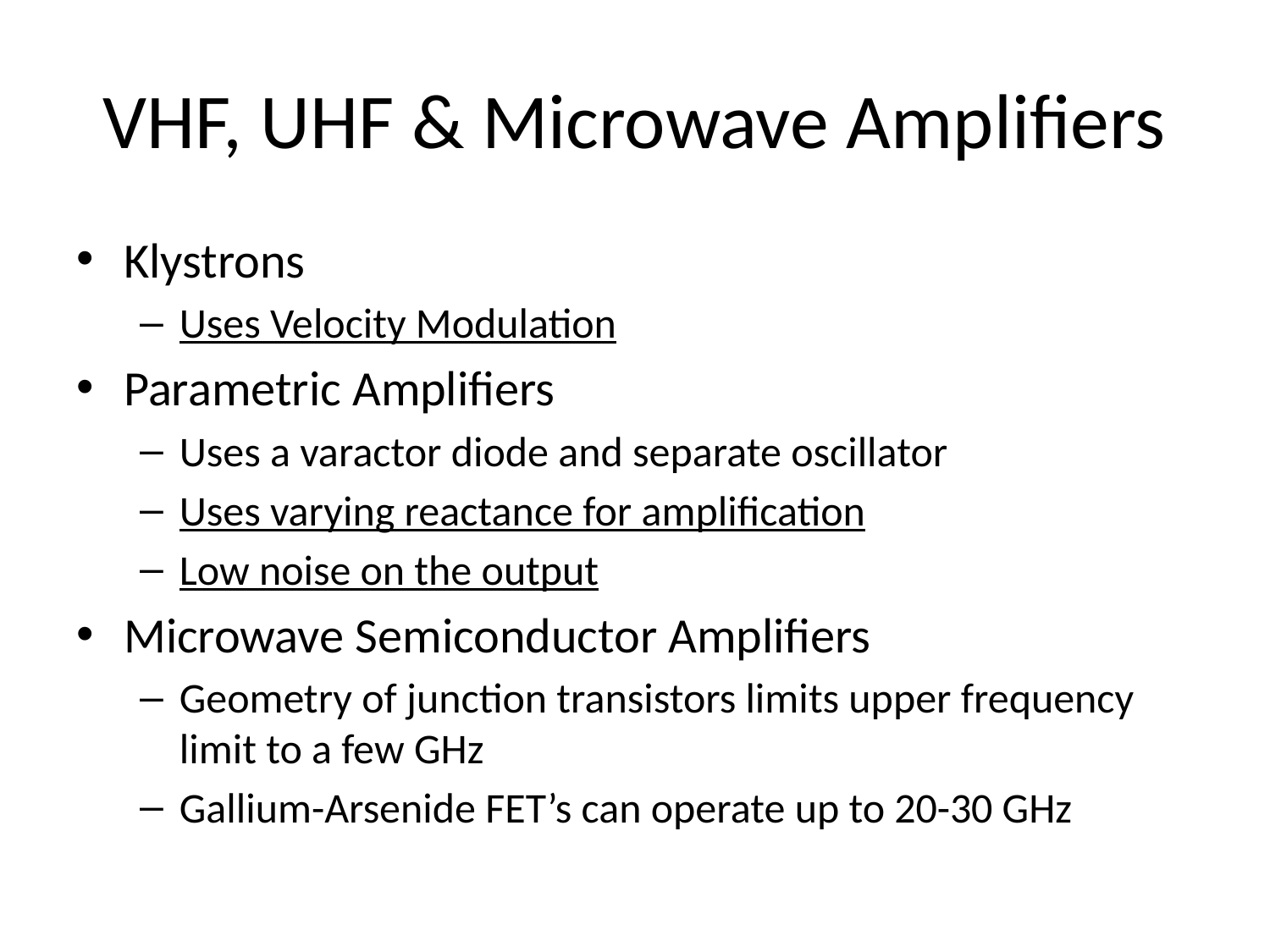

# VHF, UHF & Microwave Amplifiers
Klystrons
Uses Velocity Modulation
Parametric Amplifiers
Uses a varactor diode and separate oscillator
Uses varying reactance for amplification
Low noise on the output
Microwave Semiconductor Amplifiers
Geometry of junction transistors limits upper frequency limit to a few GHz
Gallium-Arsenide FET’s can operate up to 20-30 GHz